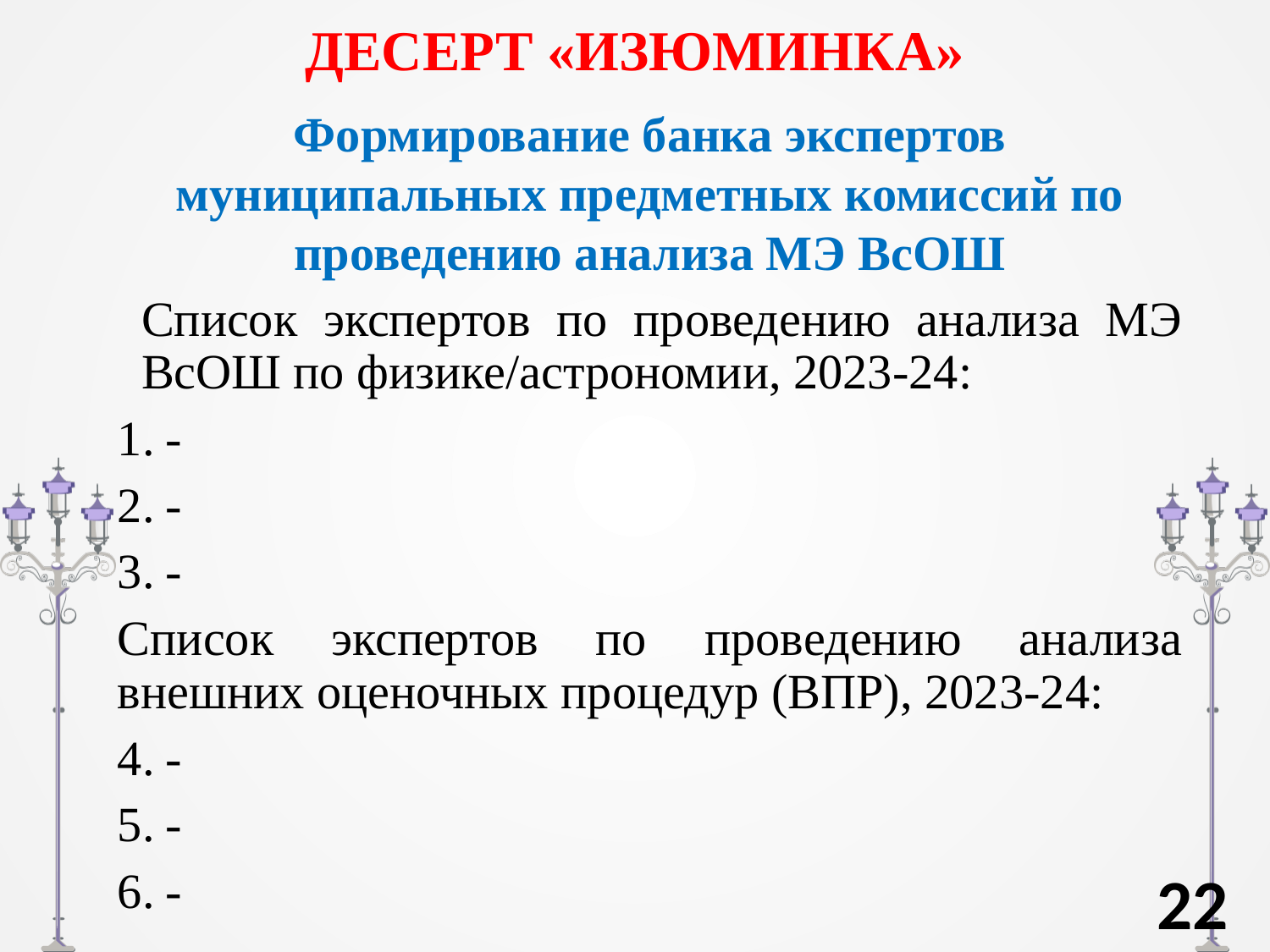

# ДЕСЕРТ «ИЗЮМИНКА»
Формирование банка экспертов муниципальных предметных комиссий по проведению анализа МЭ ВсОШ
Список экспертов по проведению анализа МЭ ВсОШ по физике/астрономии, 2023-24:
-
-
-
Список экспертов по проведению анализа внешних оценочных процедур (ВПР), 2023-24:
-
-
-

22